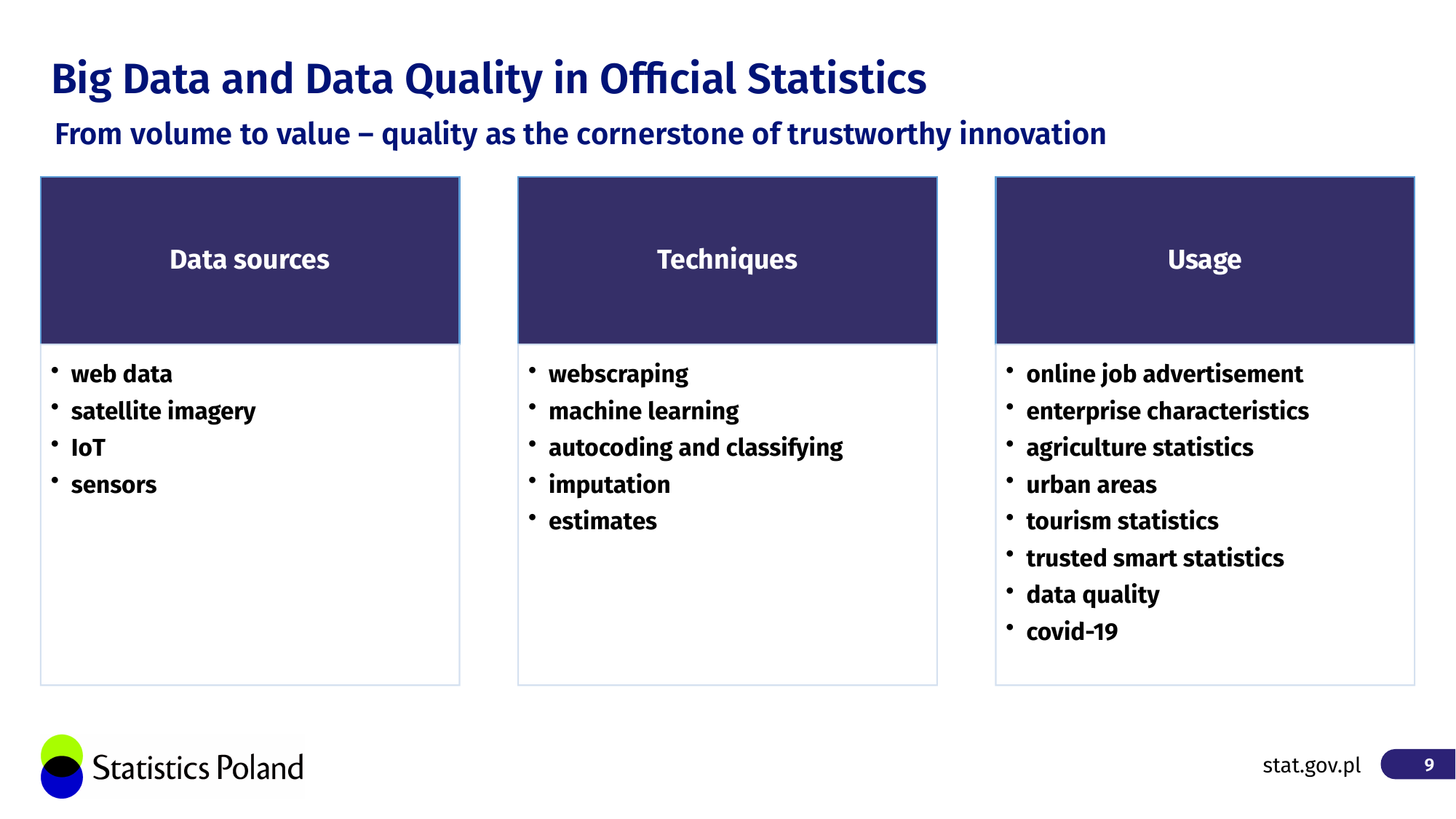

# Big Data and Data Quality in Official Statistics
From volume to value – quality as the cornerstone of trustworthy innovation
Data sources
web data
satellite imagery
IoT
sensors
Techniques
webscraping
machine learning
autocoding and classifying
imputation
estimates
Usage
online job advertisement
enterprise characteristics
agriculture statistics
urban areas
tourism statistics
trusted smart statistics
data quality
covid-19
stat.gov.pl